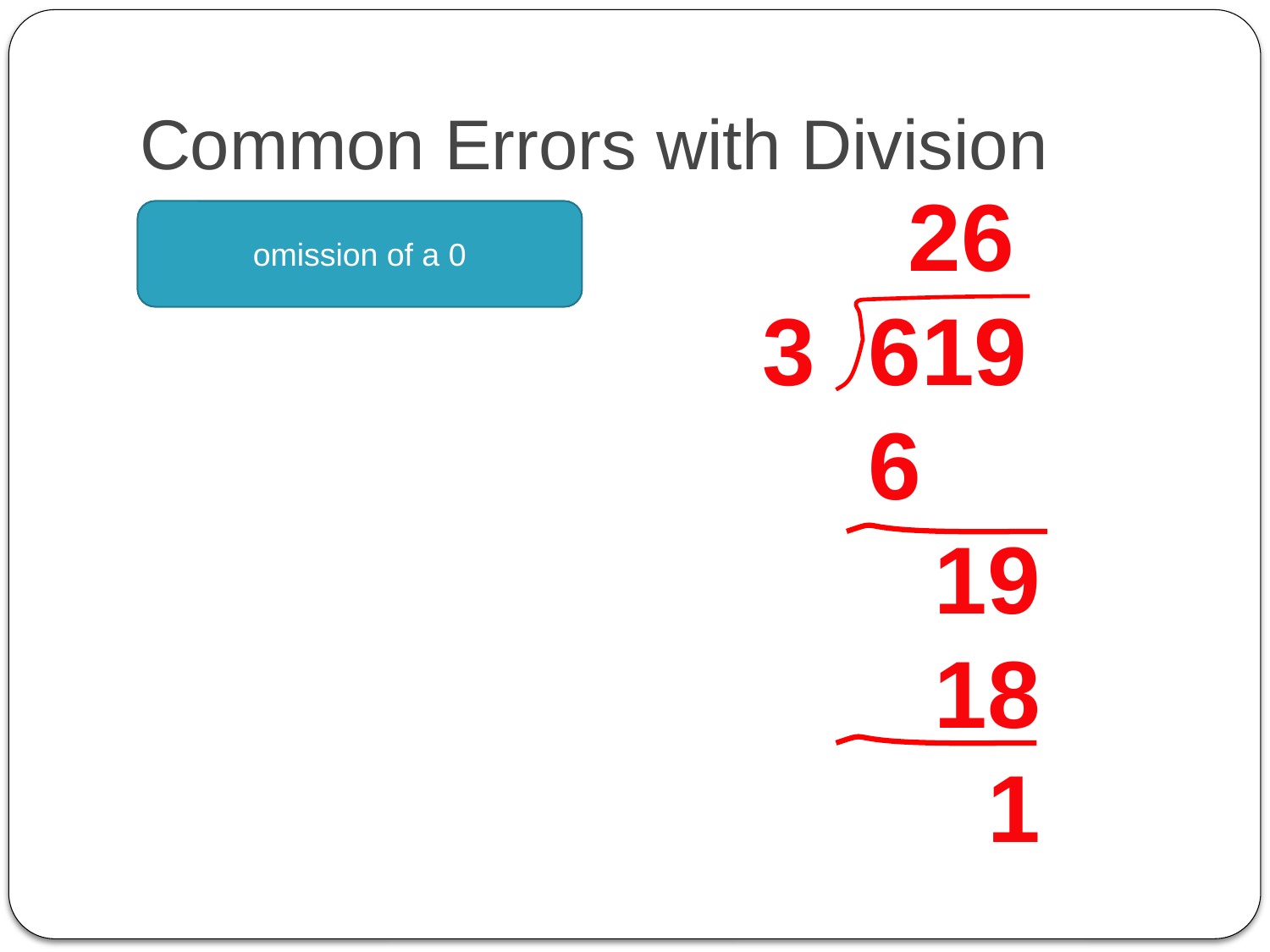

# Common Errors with Division
     26
3  619
6
       19
       18
           1
omission of a 0